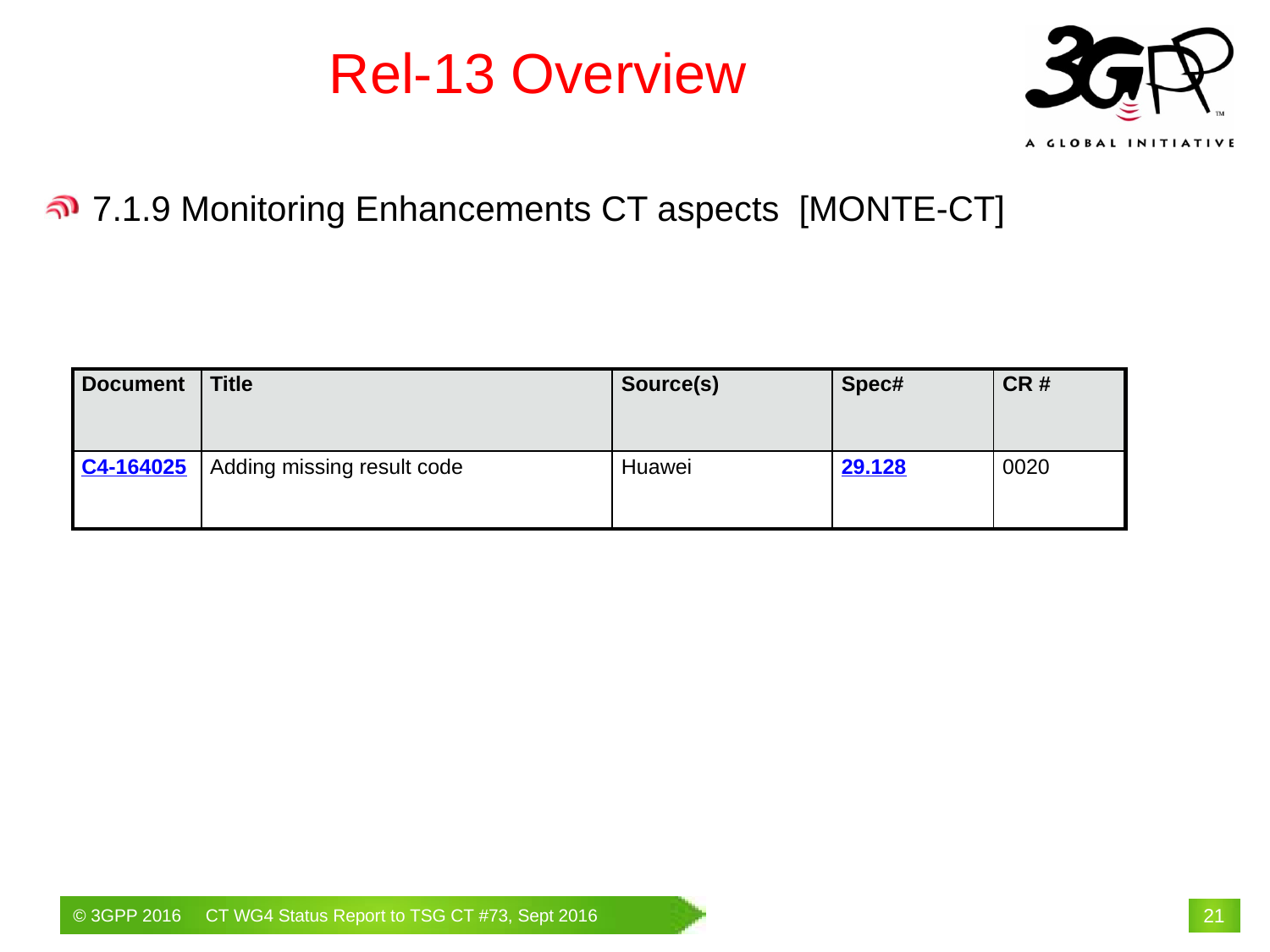

# Rel-13 Overview
7.1.9 Monitoring Enhancements CT aspects  [MONTE-CT]

| Document | Title | Source(s) | Spec# | CR # |
| --- | --- | --- | --- | --- |
| C4-164025 | Adding missing result code | Huawei | 29.128 | 0020 |